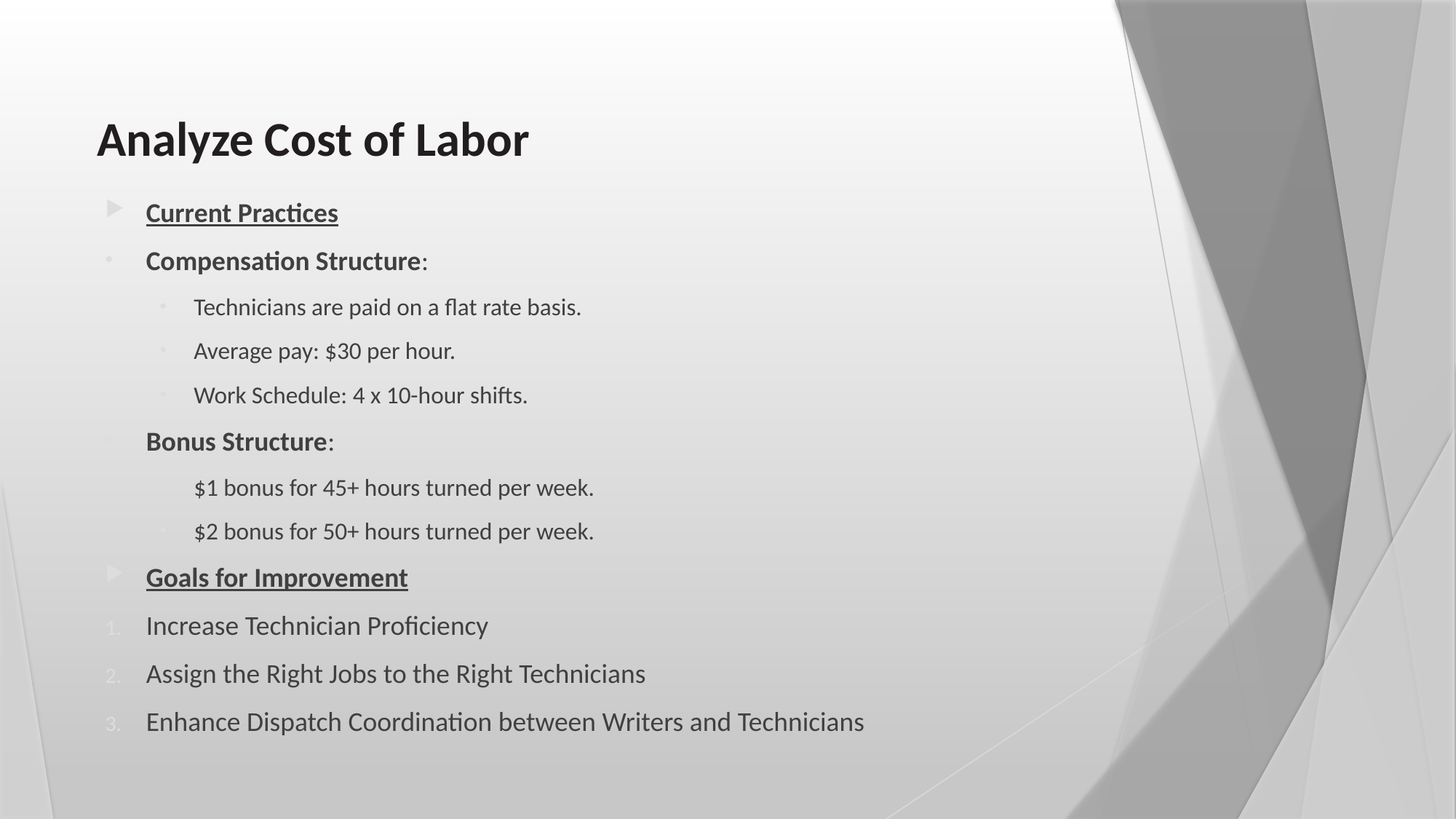

# Analyze Cost of Labor
Current Practices
Compensation Structure:
Technicians are paid on a flat rate basis.
Average pay: $30 per hour.
Work Schedule: 4 x 10-hour shifts.
Bonus Structure:
$1 bonus for 45+ hours turned per week.
$2 bonus for 50+ hours turned per week.
Goals for Improvement
Increase Technician Proficiency
Assign the Right Jobs to the Right Technicians
Enhance Dispatch Coordination between Writers and Technicians